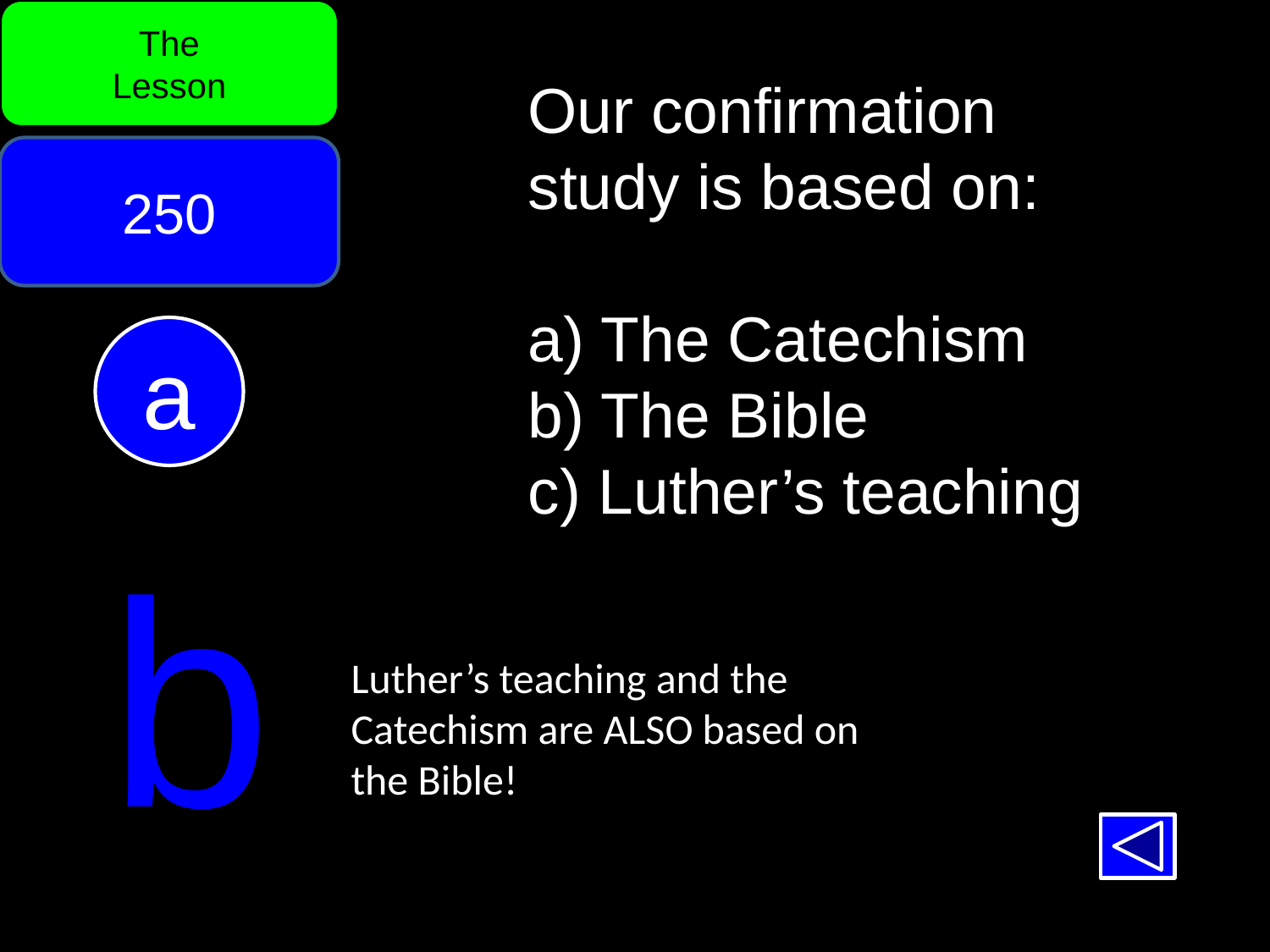

The
Lesson
Our confirmation
study is based on:

a) The Catechism
b) The Bible
c) Luther’s teaching
250
a
b
Luther’s teaching and the
Catechism are ALSO based on
the Bible!